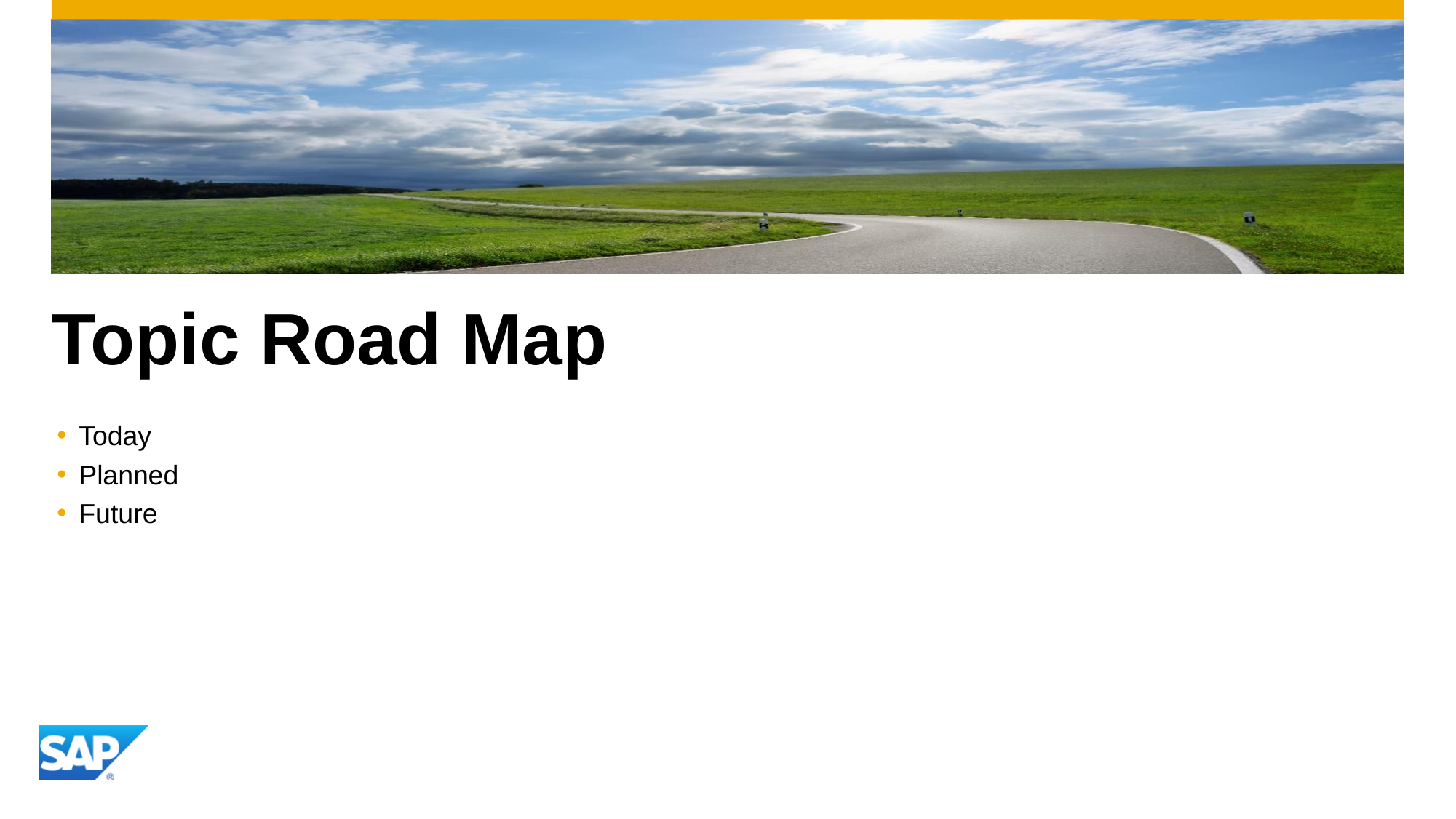

# Topic Road Map
Today
Planned
Future